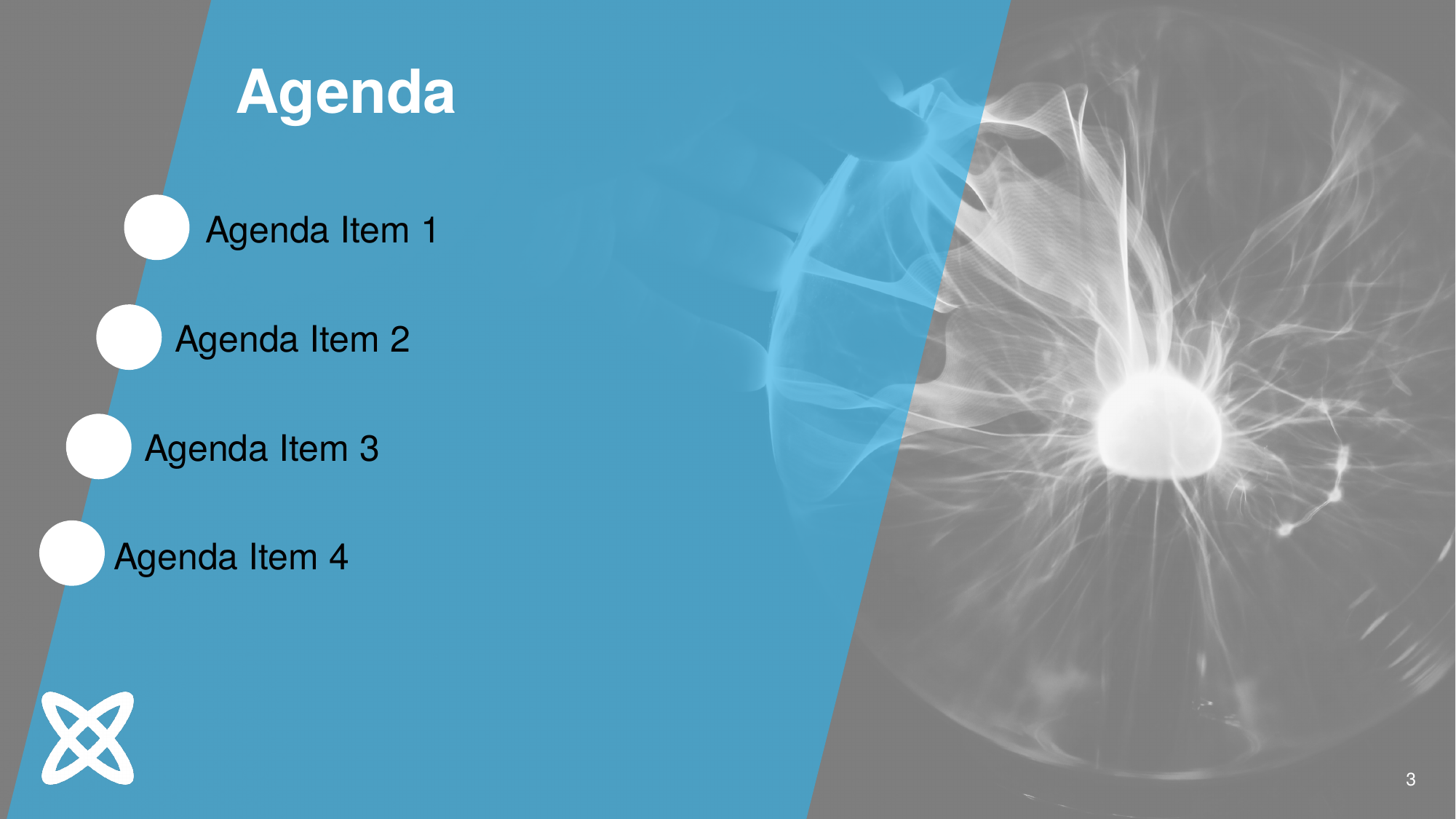

# Agenda

               Agenda Item 1

            Agenda Item 2

         Agenda Item 3

      Agenda Item 4

3